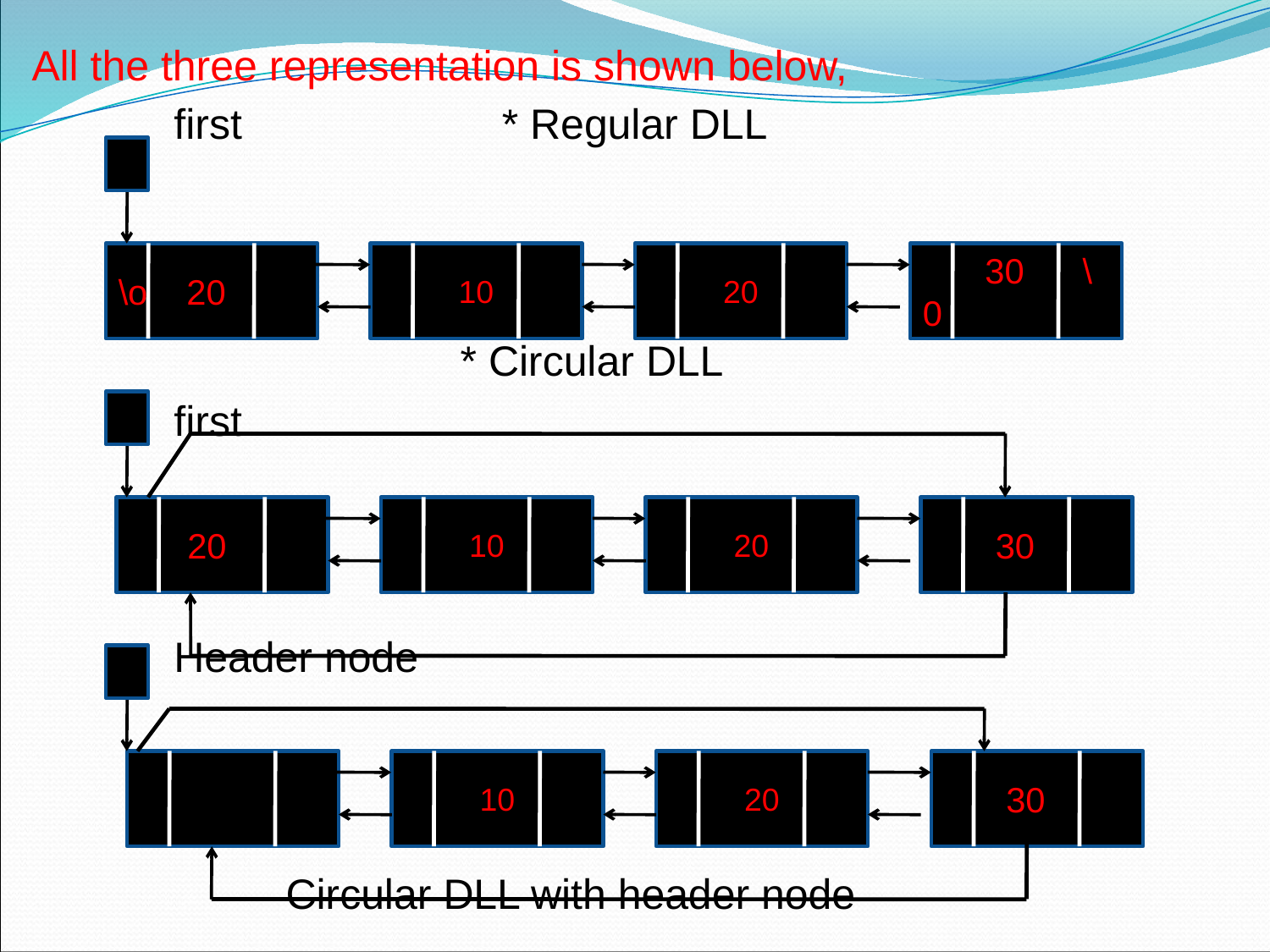

All the three representation is shown below,
            first                      * Regular DLL

             		    * Circular DLL
            first

            Header node

		Circular DLL with header node
#

\o    20
10
20
       30      \0

      20
10
20
       30

10
20
       30